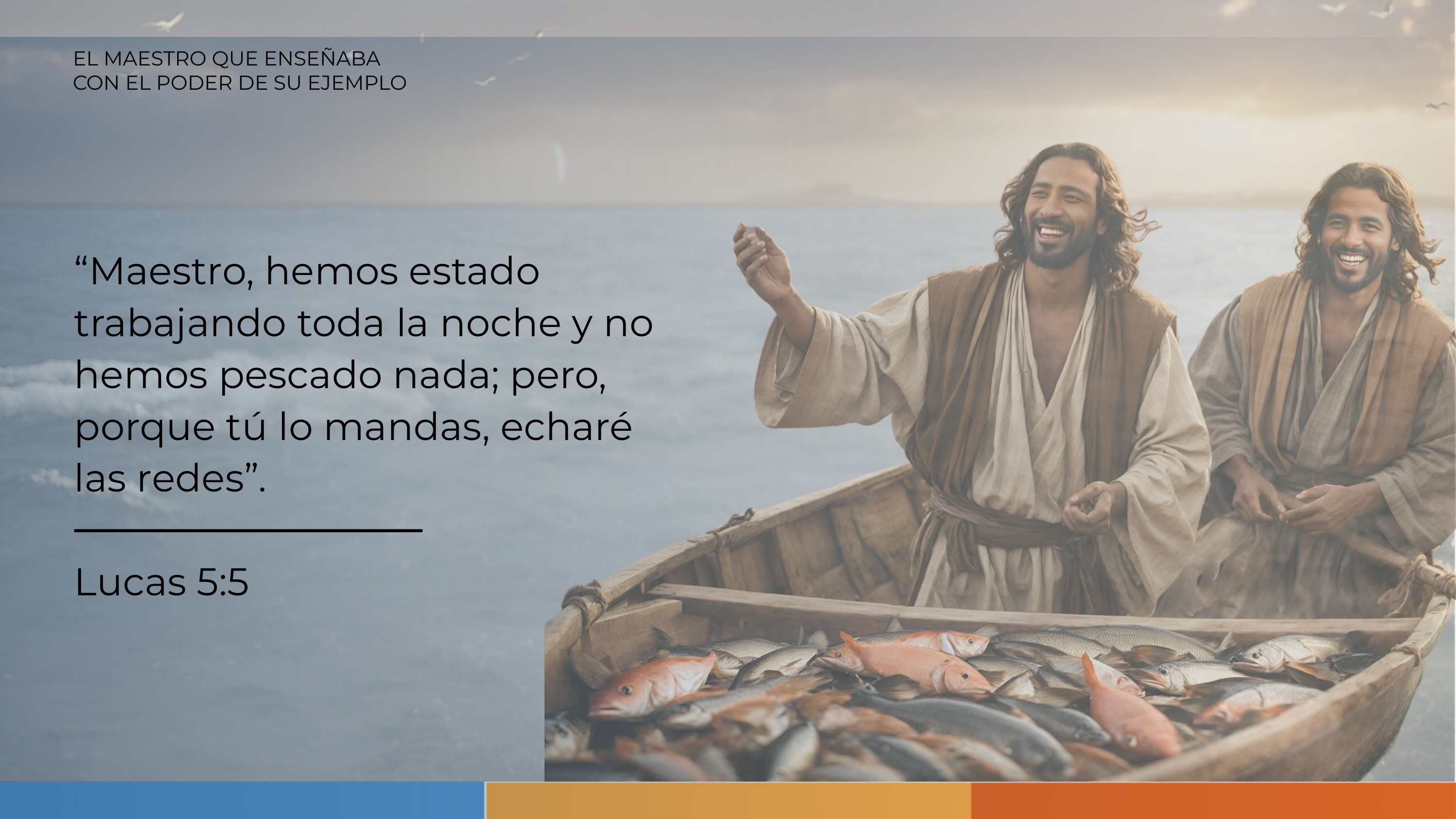

EL MAESTRO QUE ENSEÑABA CON EL PODER DE SU EJEMPLO

“Maestro, hemos estado trabajando toda la noche y no hemos pescado nada; pero, porque tú lo mandas, echaré las redes”.

Lucas 5:5